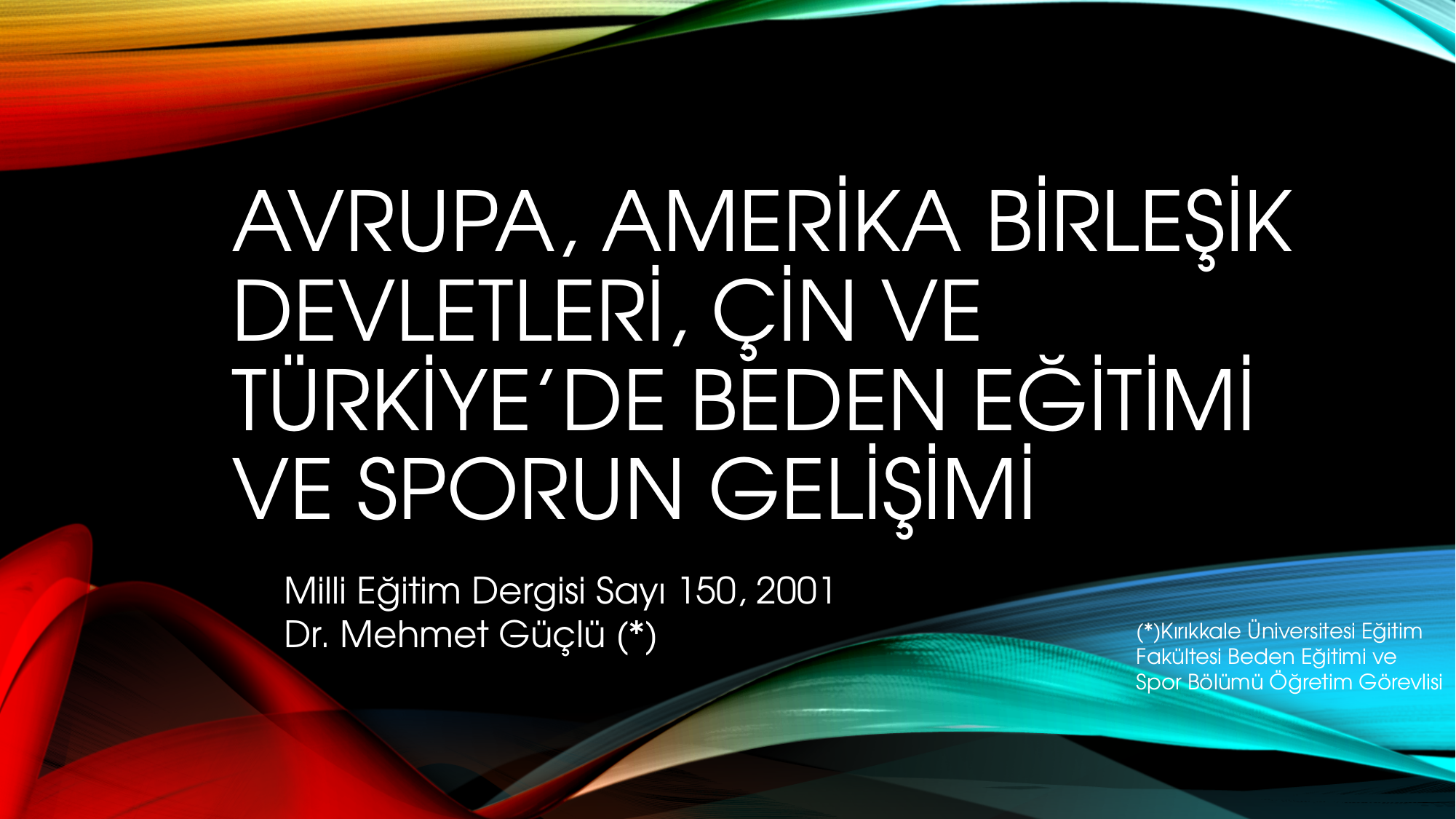

# Avrupa, Amerika Birleşik Devletleri, Çin ve Türkiye’de Beden Eğitimi ve Sporun Gelişimi
Milli Eğitim Dergisi Sayı 150, 2001
Dr. Mehmet Güçlü (*)
(*)Kırıkkale Üniversitesi Eğitim Fakültesi Beden Eğitimi ve Spor Bölümü Öğretim Görevlisi